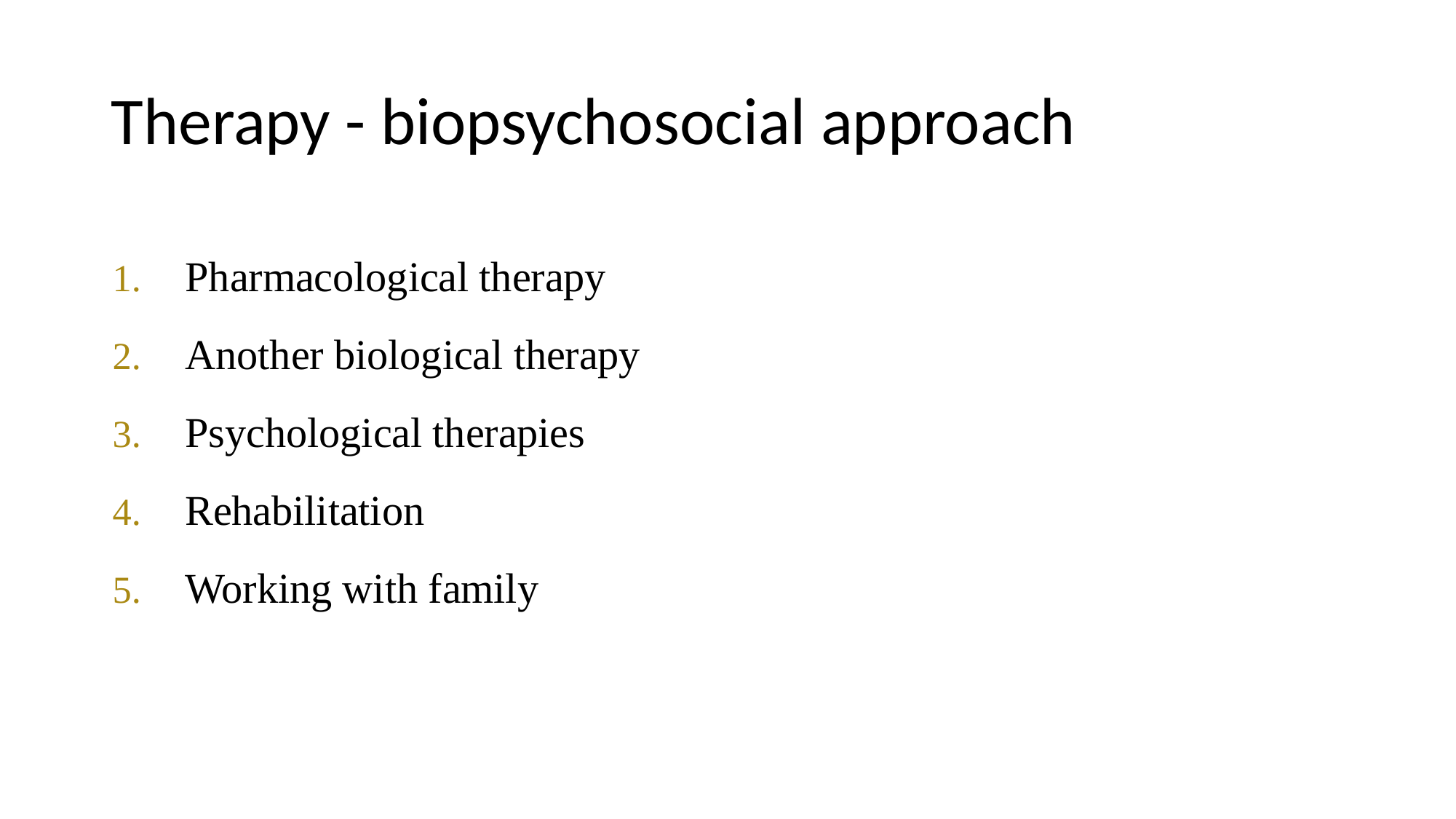

# Therapy - biopsychosocial approach
Pharmacological therapy
Another biological therapy
Psychological therapies
Rehabilitation
Working with family